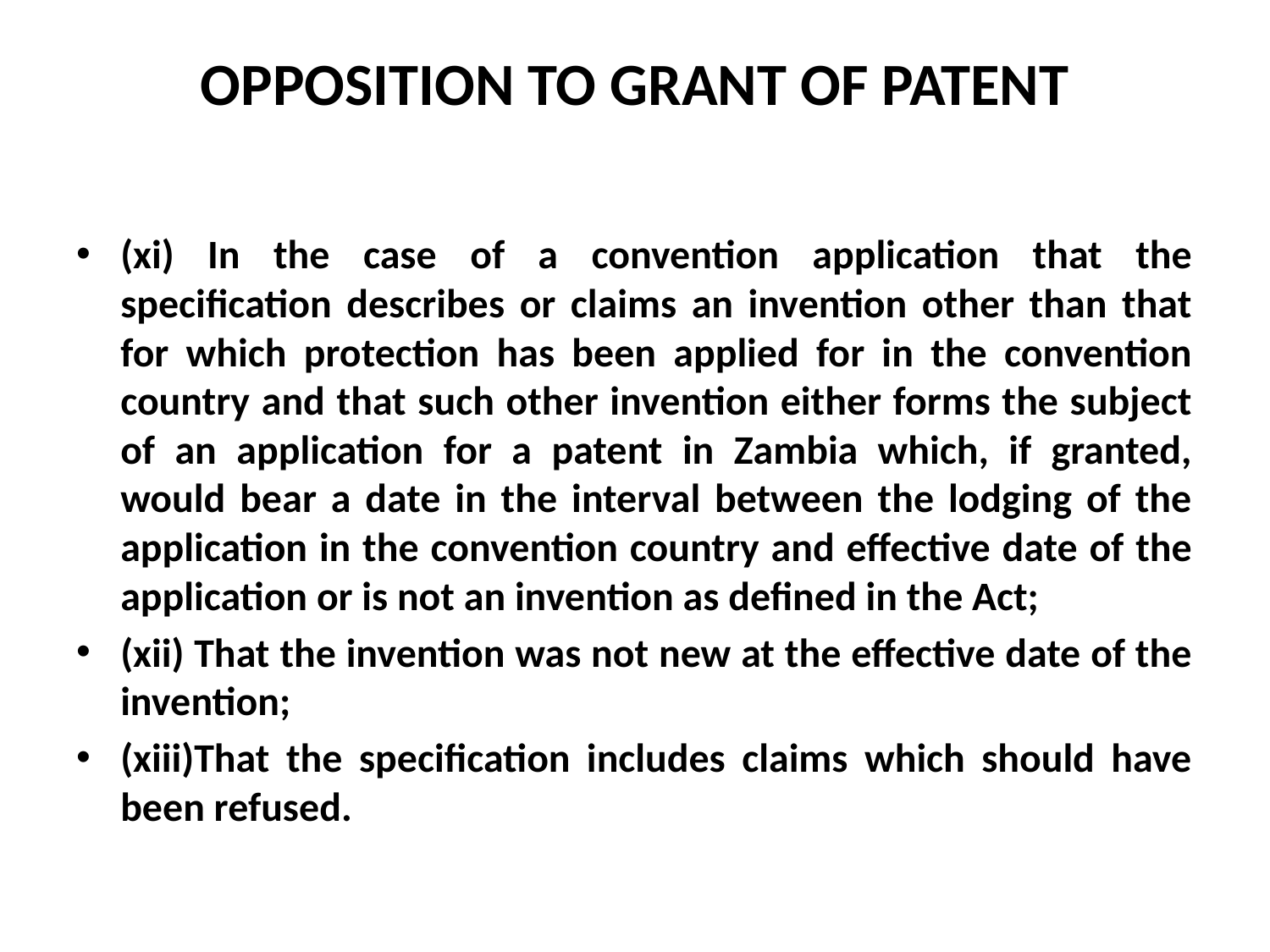

# OPPOSITION TO GRANT OF PATENT
(xi) In the case of a convention application that the specification describes or claims an invention other than that for which protection has been applied for in the convention country and that such other invention either forms the subject of an application for a patent in Zambia which, if granted, would bear a date in the interval between the lodging of the application in the convention country and effective date of the application or is not an invention as defined in the Act;
(xii) That the invention was not new at the effective date of the invention;
(xiii)That the specification includes claims which should have been refused.